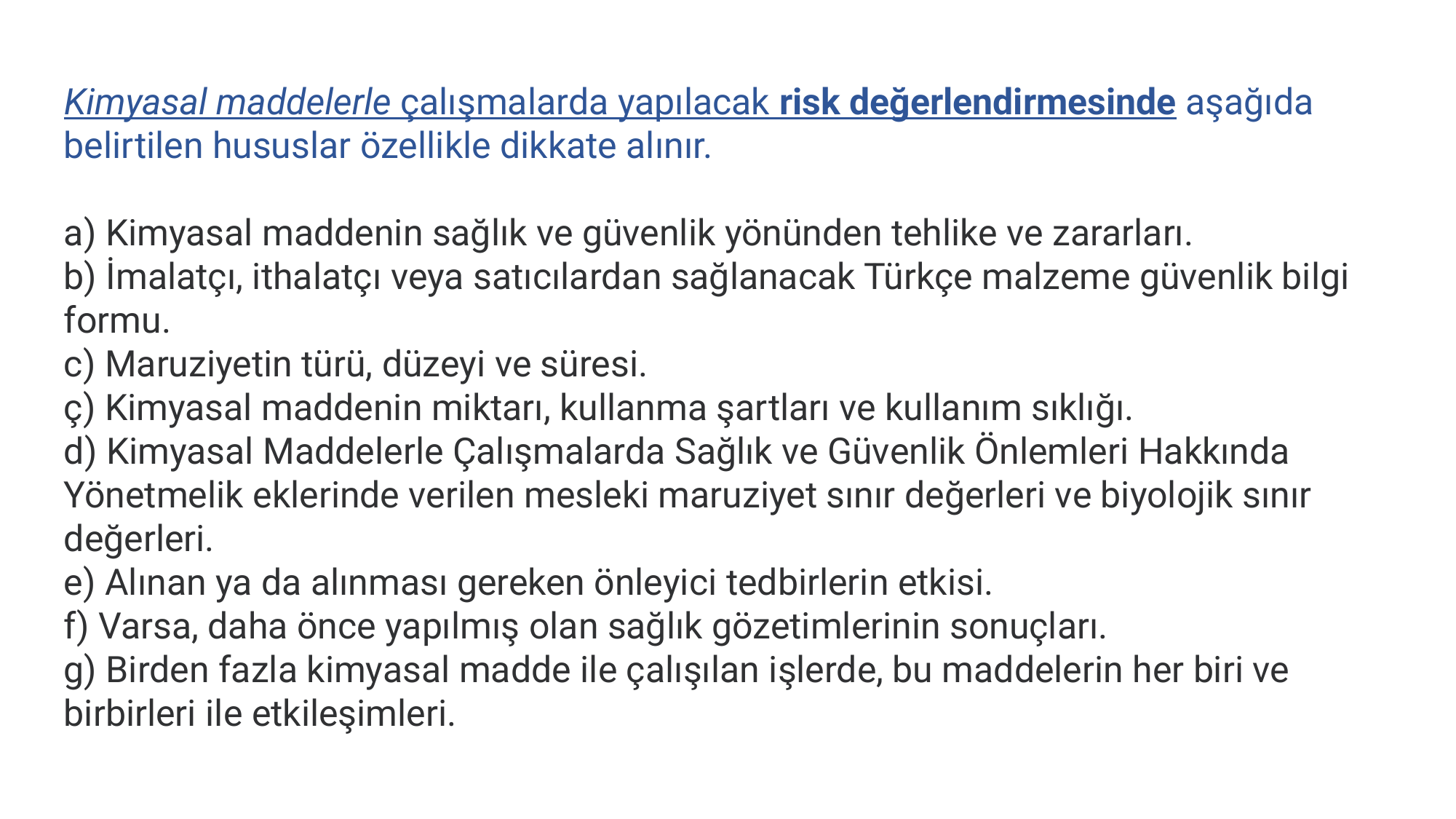

Kimyasal maddelerle çalışmalarda yapılacak risk değerlendirmesinde aşağıda belirtilen hususlar özellikle dikkate alınır.

a) Kimyasal maddenin sağlık ve güvenlik yönünden tehlike ve zararları.
b) İmalatçı, ithalatçı veya satıcılardan sağlanacak Türkçe malzeme güvenlik bilgi formu.
c) Maruziyetin türü, düzeyi ve süresi.
ç) Kimyasal maddenin miktarı, kullanma şartları ve kullanım sıklığı.
d) Kimyasal Maddelerle Çalışmalarda Sağlık ve Güvenlik Önlemleri Hakkında Yönetmelik eklerinde verilen mesleki maruziyet sınır değerleri ve biyolojik sınır değerleri.
e) Alınan ya da alınması gereken önleyici tedbirlerin etkisi.
f) Varsa, daha önce yapılmış olan sağlık gözetimlerinin sonuçları.
g) Birden fazla kimyasal madde ile çalışılan işlerde, bu maddelerin her biri ve birbirleri ile etkileşimleri.